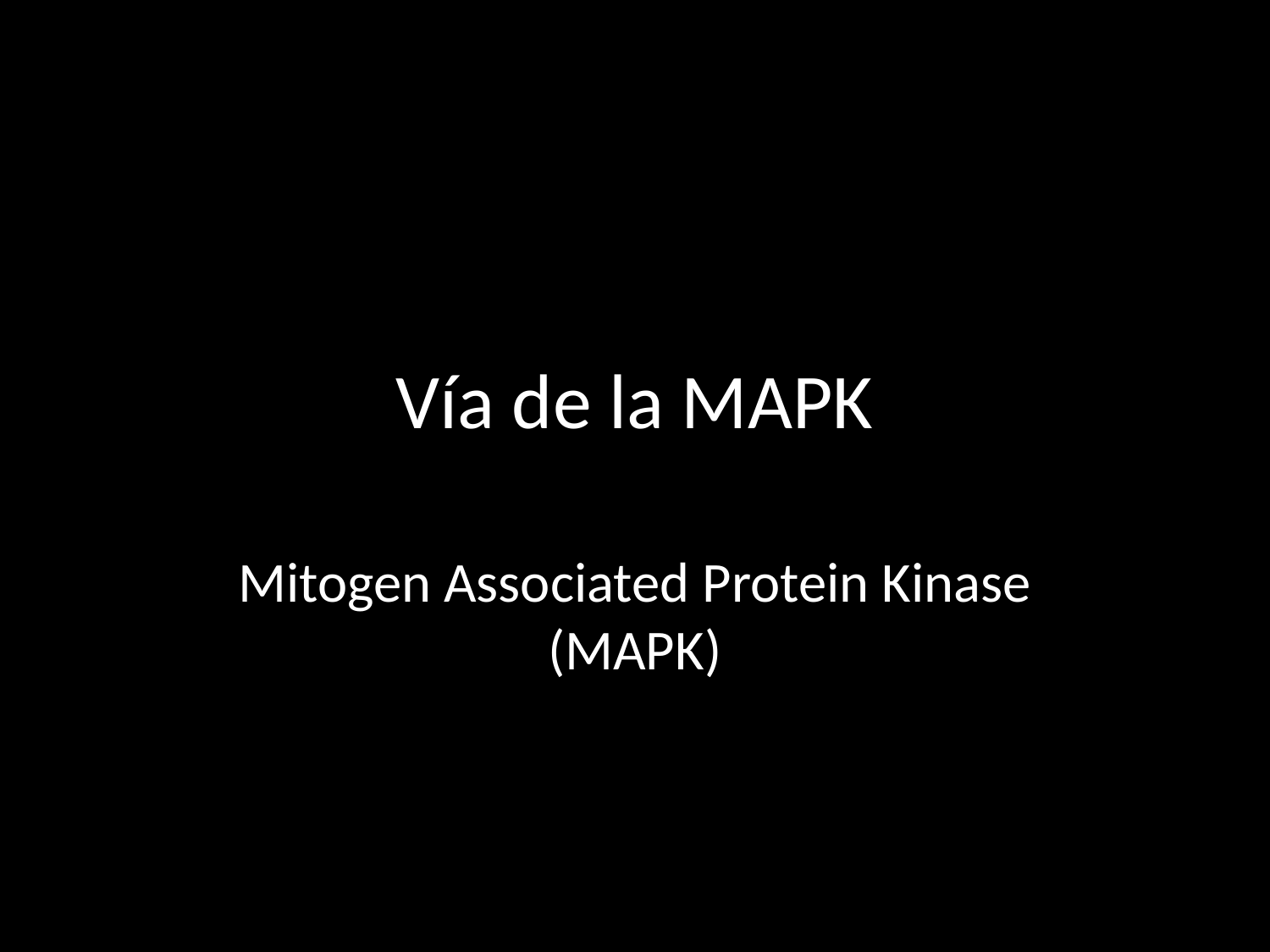

# Vía de la MAPK
Mitogen Associated Protein Kinase (MAPK)